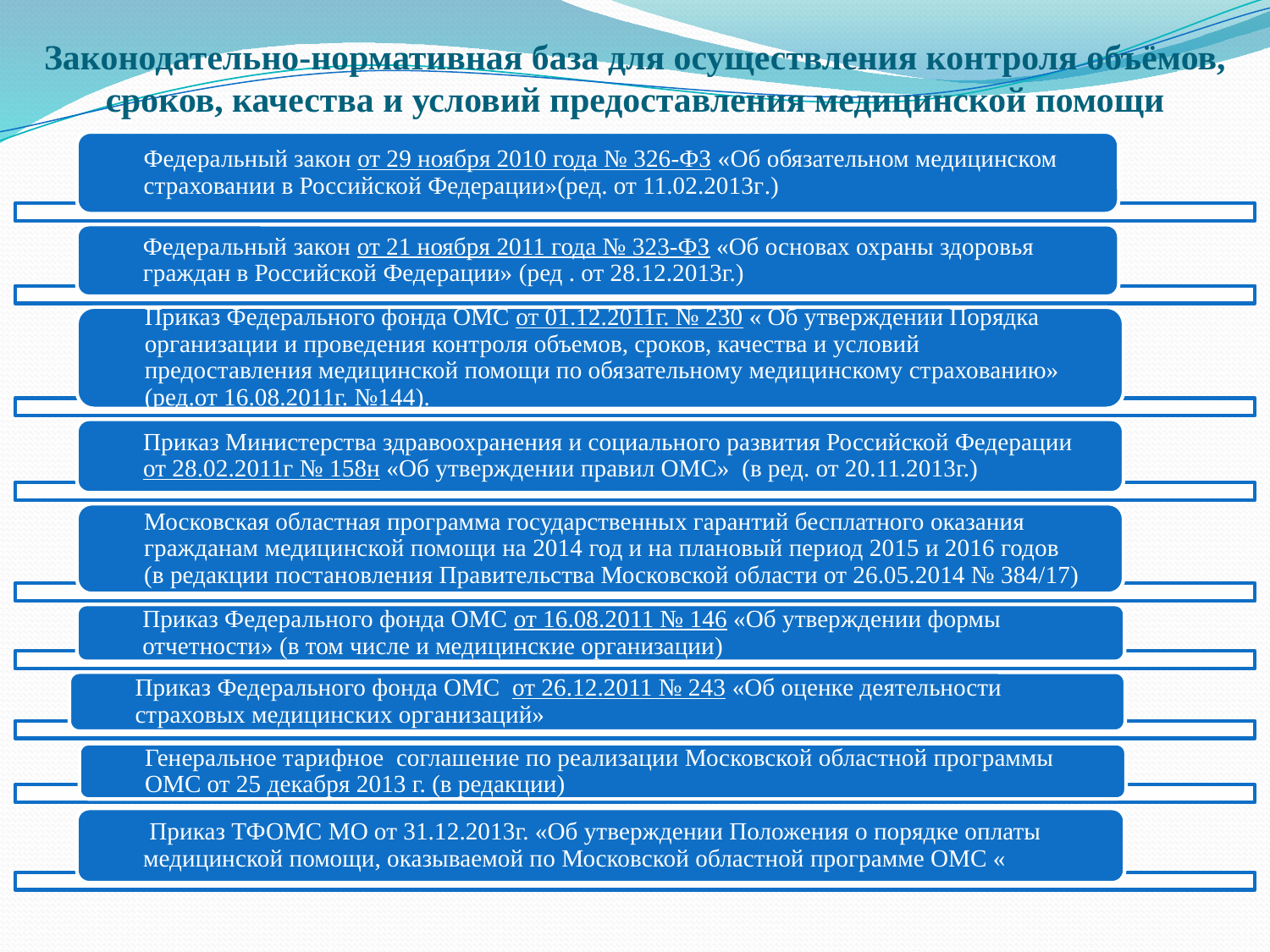

# Законодательно-нормативная база для осуществления контроля объёмов, сроков, качества и условий предоставления медицинской помощи
Федеральный закон от 29 ноября 2010 года № 326-ФЗ «Об обязательном медицинском страховании в Российской Федерации»(ред. от 11.02.2013г.)
Федеральный закон от 21 ноября 2011 года № 323-ФЗ «Об основах охраны здоровья граждан в Российской Федерации» (ред . от 28.12.2013г.)
Приказ Федерального фонда ОМС от 01.12.2011г. № 230 « Об утверждении Порядка организации и проведения контроля объемов, сроков, качества и условий предоставления медицинской помощи по обязательному медицинскому страхованию» (ред.от 16.08.2011г. №144).
Приказ Министерства здравоохранения и социального развития Российской Федерации от 28.02.2011г № 158н «Об утверждении правил ОМС»  (в ред. от 20.11.2013г.)
Московская областная программа государственных гарантий бесплатного оказания гражданам медицинской помощи на 2014 год и на плановый период 2015 и 2016 годов (в редакции постановления Правительства Московской области от 26.05.2014 № 384/17)
Приказ Федерального фонда ОМС от 16.08.2011 № 146 «Об утверждении формы отчетности» (в том числе и медицинские организации)
Приказ Федерального фонда ОМС  от 26.12.2011 № 243 «Об оценке деятельности страховых медицинских организаций»

Генеральное тарифное  соглашение по реализации Московской областной программы ОМС от 25 декабря 2013 г. (в редакции)

 Приказ ТФОМС МО от 31.12.2013г. «Об утверждении Положения о порядке оплаты медицинской помощи, оказываемой по Московской областной программе ОМС «